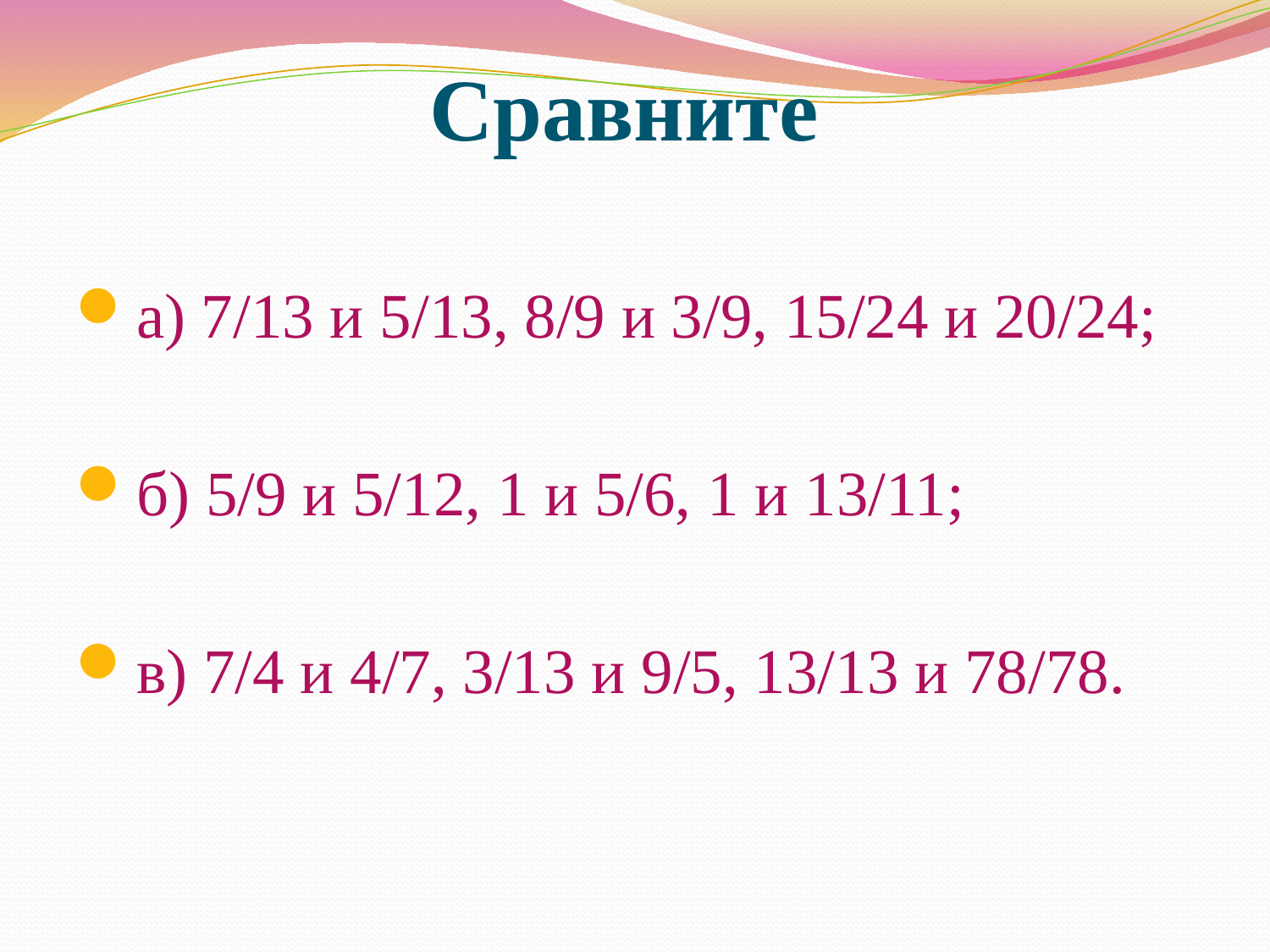

# Сравните
а) 7/13 и 5/13, 8/9 и 3/9, 15/24 и 20/24;

б) 5/9 и 5/12, 1 и 5/6, 1 и 13/11;

в) 7/4 и 4/7, 3/13 и 9/5, 13/13 и 78/78.